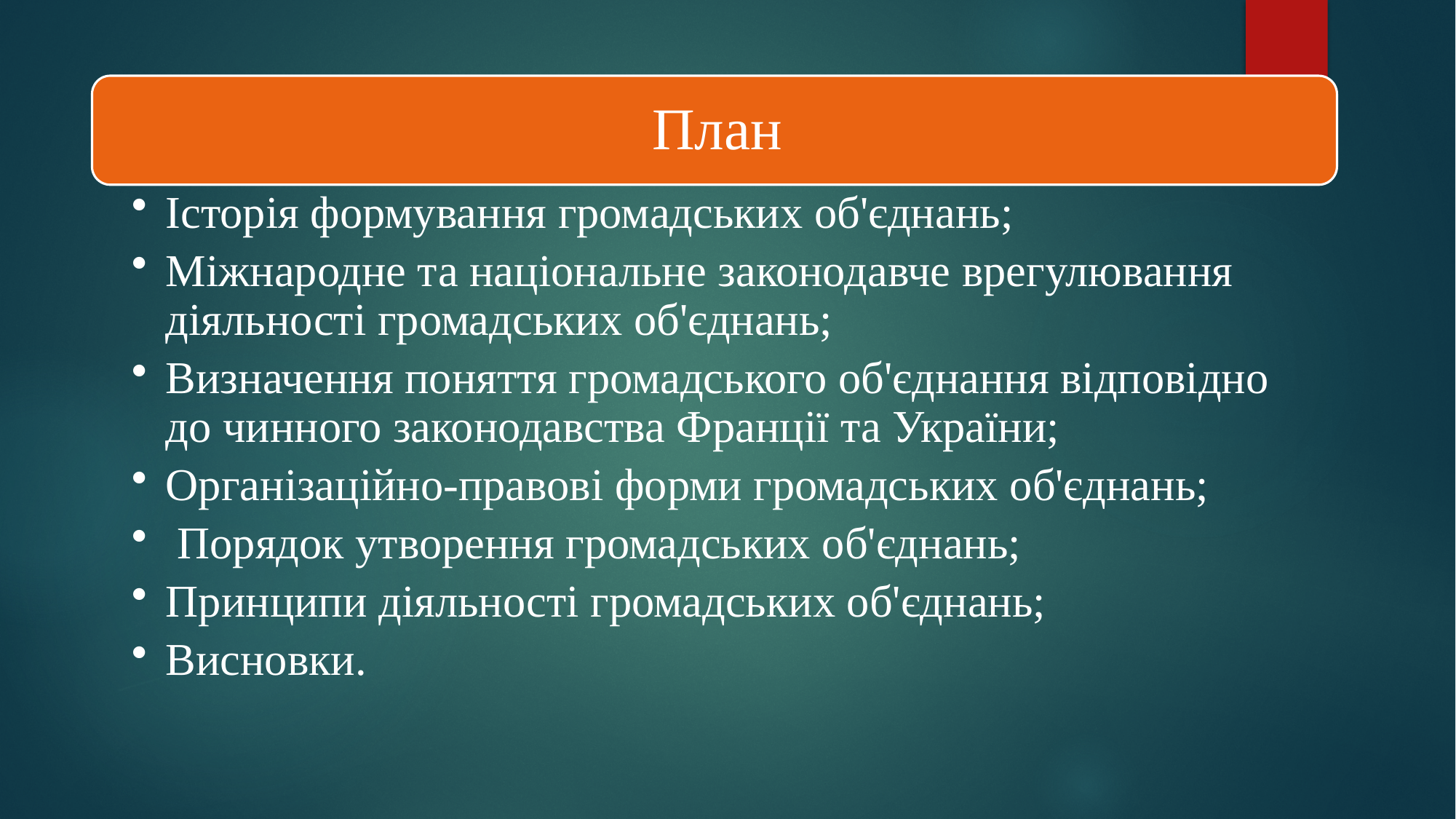

План
Історія формування громадських об'єднань;
Міжнародне та національне законодавче врегулювання діяльності громадських об'єднань;
Визначення поняття громадського об'єднання відповідно до чинного законодавства Франції та України;
Організаційно-правові форми громадських об'єднань;
 Порядок утворення громадських об'єднань;
Принципи діяльності громадських об'єднань;
Висновки.